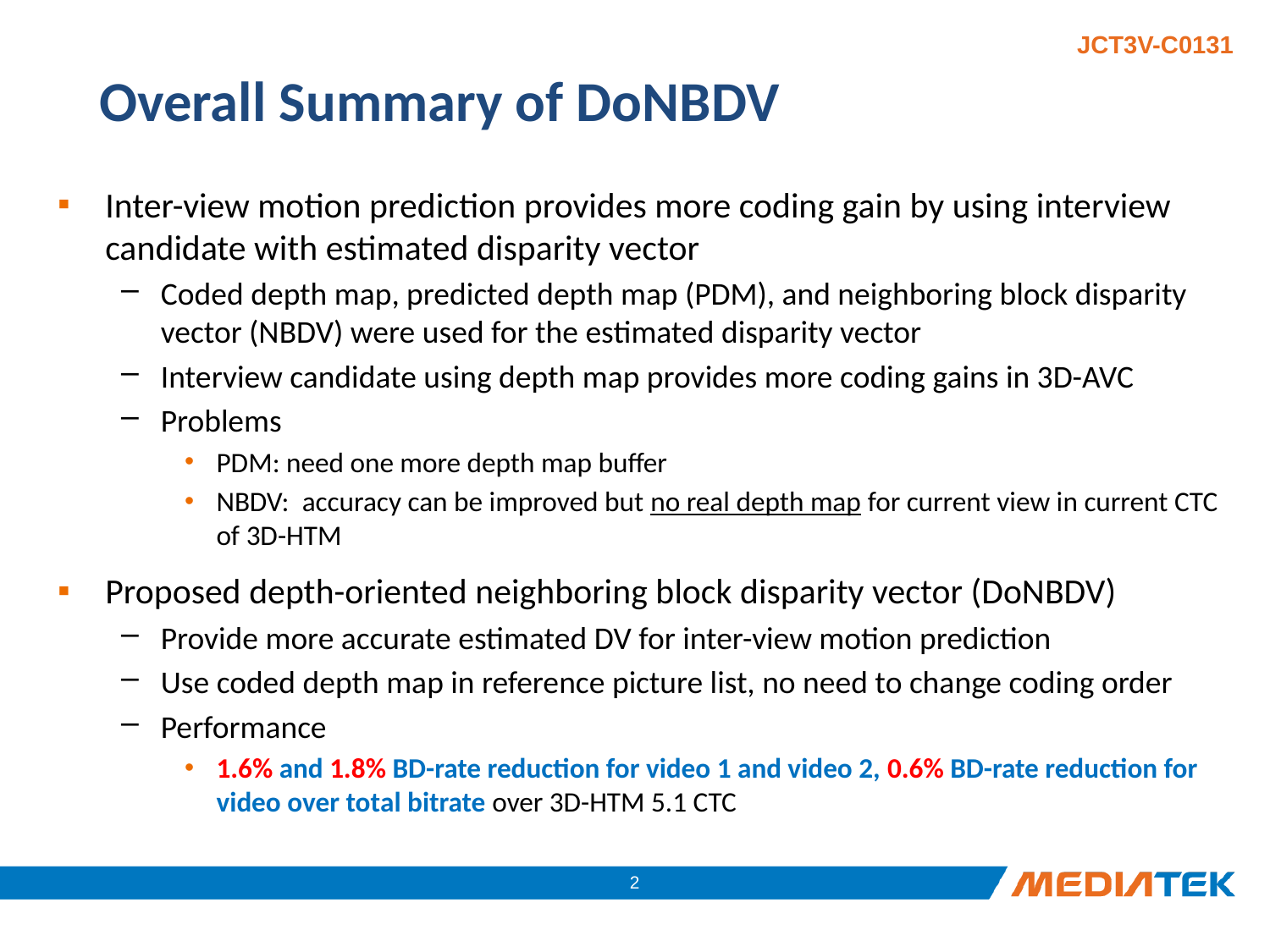

# Overall Summary of DoNBDV
Inter-view motion prediction provides more coding gain by using interview candidate with estimated disparity vector
Coded depth map, predicted depth map (PDM), and neighboring block disparity vector (NBDV) were used for the estimated disparity vector
Interview candidate using depth map provides more coding gains in 3D-AVC
Problems
PDM: need one more depth map buffer
NBDV:  accuracy can be improved but no real depth map for current view in current CTC of 3D-HTM
Proposed depth-oriented neighboring block disparity vector (DoNBDV)
Provide more accurate estimated DV for inter-view motion prediction
Use coded depth map in reference picture list, no need to change coding order
Performance
1.6% and 1.8% BD-rate reduction for video 1 and video 2, 0.6% BD-rate reduction for video over total bitrate over 3D-HTM 5.1 CTC
2